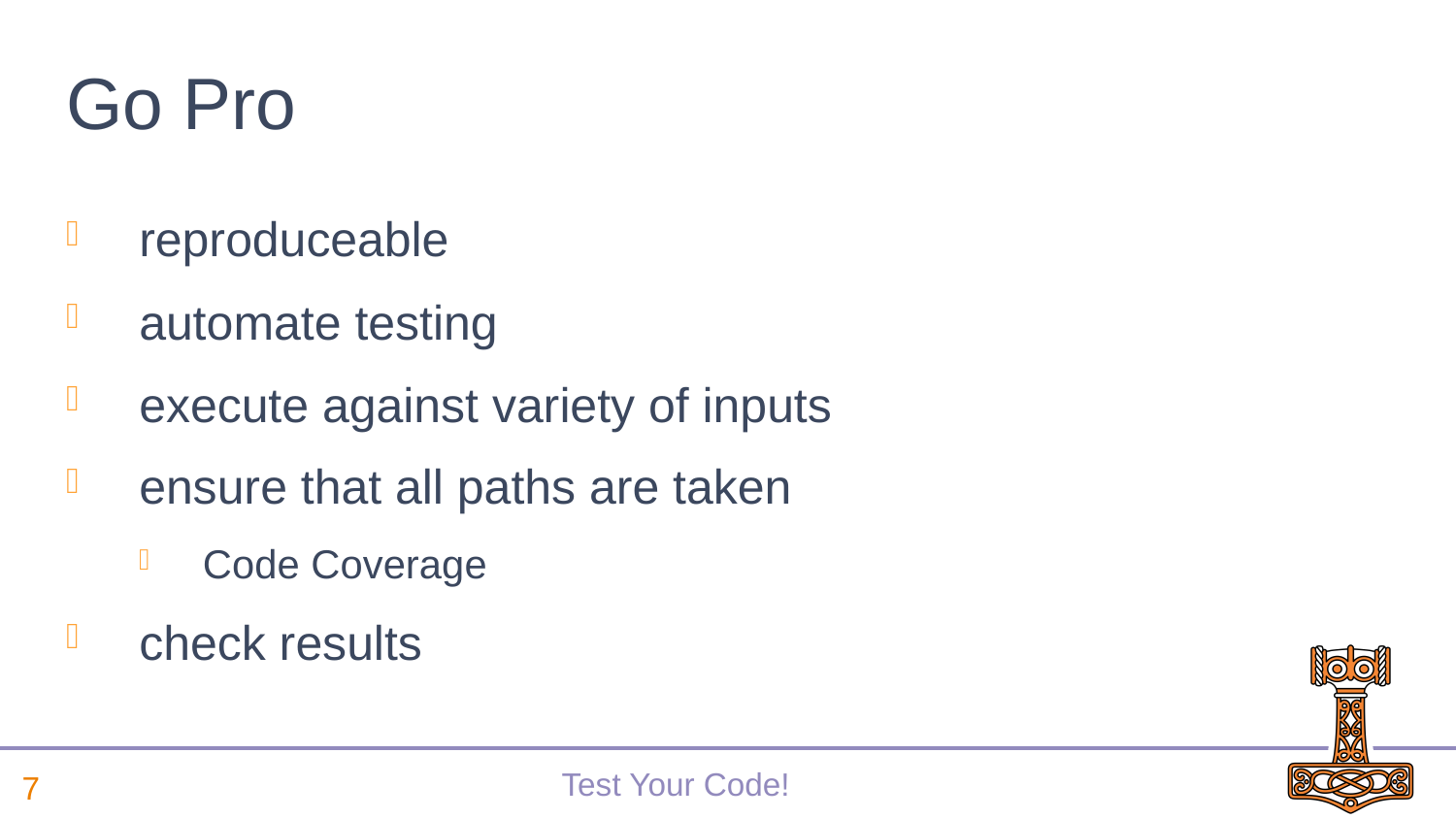

# Go Pro
reproduceable
automate testing
execute against variety of inputs
ensure that all paths are taken
Code Coverage
check results